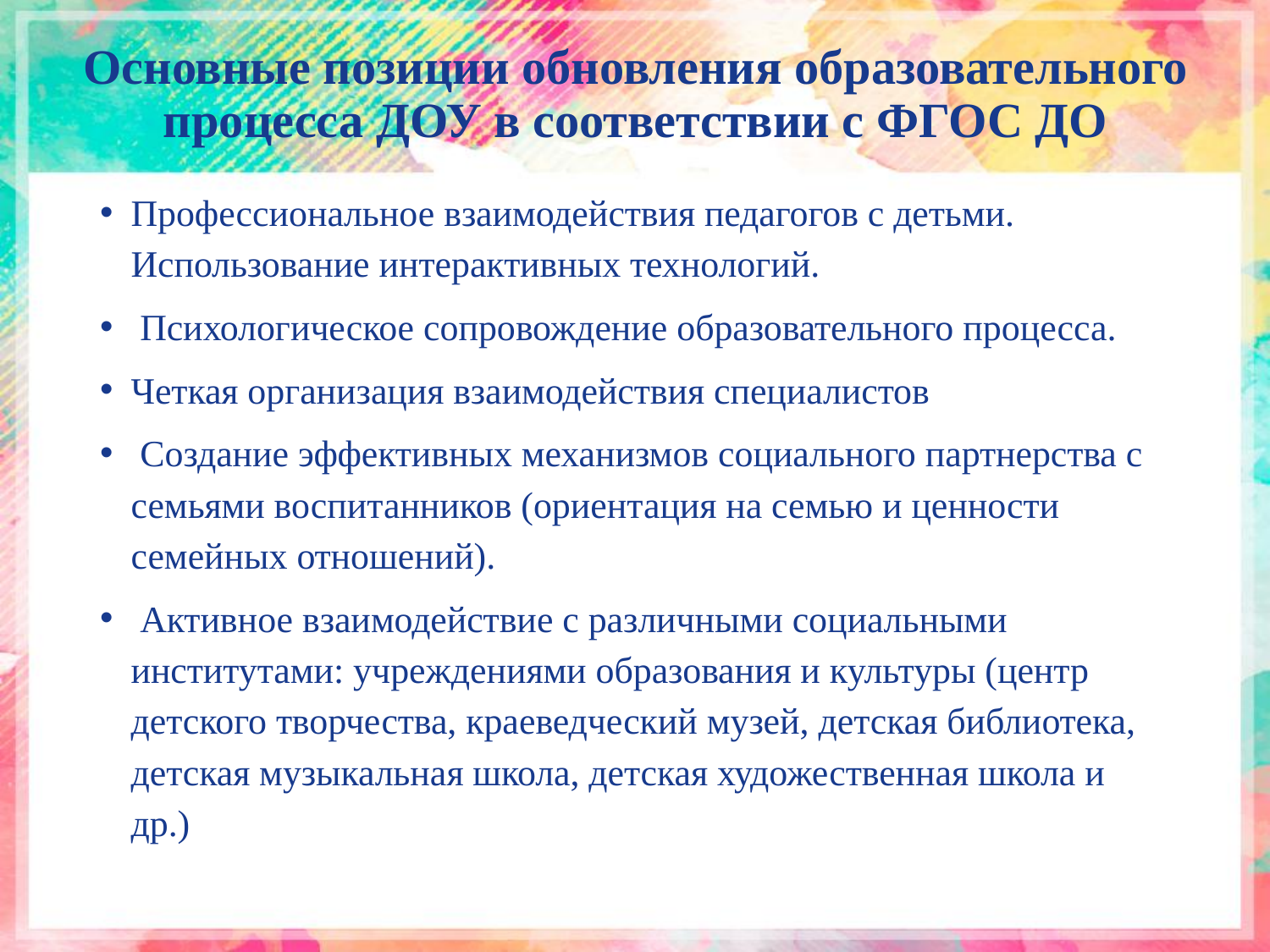

# Основные позиции обновления образовательного процесса ДОУ в соответствии с ФГОС ДО
Профессиональное взаимодействия педагогов с детьми. Использование интерактивных технологий.
 Психологическое сопровождение образовательного процесса.
Четкая организация взаимодействия специалистов
 Создание эффективных механизмов социального партнерства с семьями воспитанников (ориентация на семью и ценности семейных отношений).
 Активное взаимодействие с различными социальными институтами: учреждениями образования и культуры (центр детского творчества, краеведческий музей, детская библиотека, детская музыкальная школа, детская художественная школа и др.)